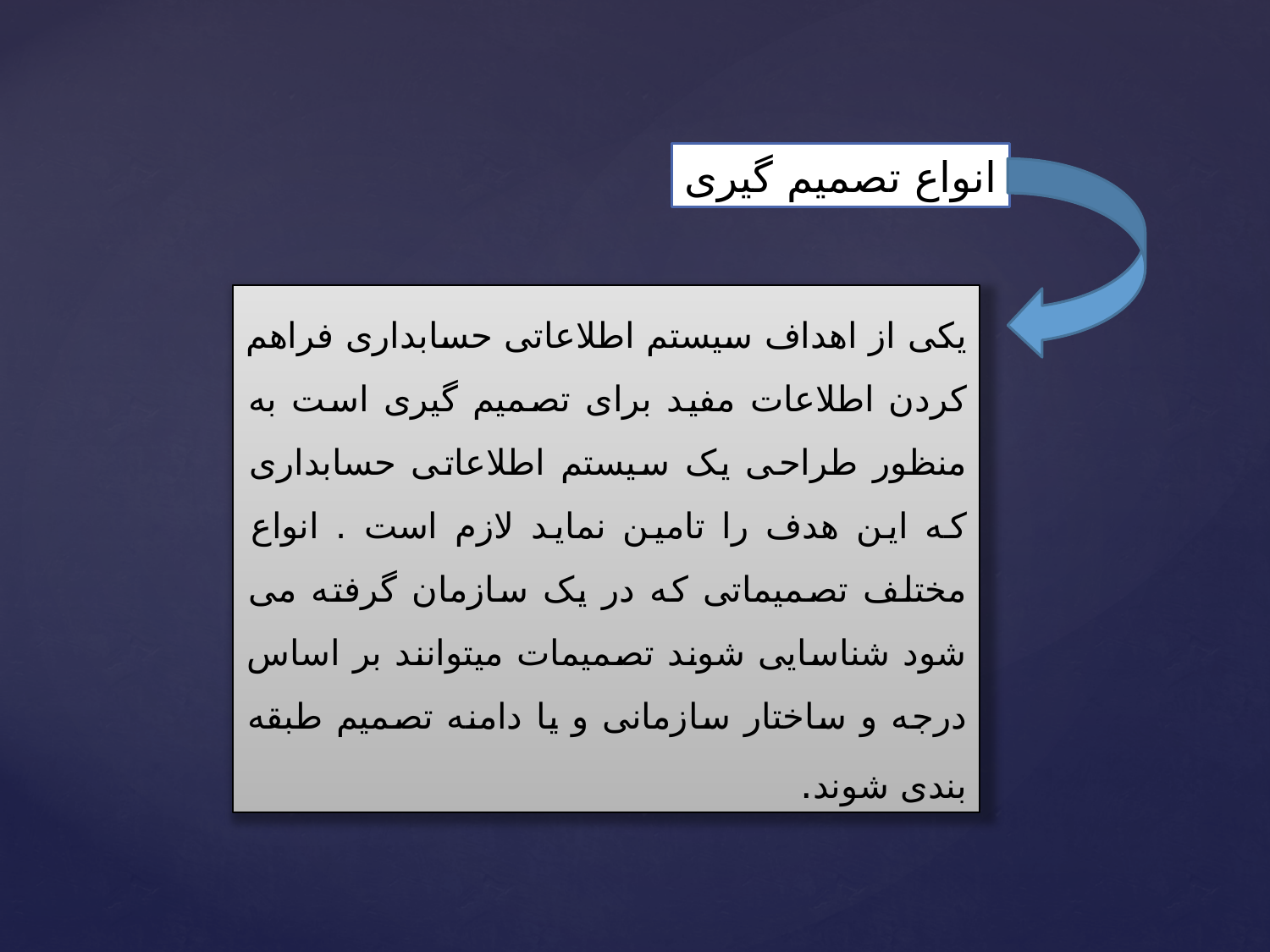

انواع تصمیم گیری

یکی از اهداف سیستم اطلاعاتی حسابداری فراهم کردن اطلاعات مفید برای تصمیم گیری است به منظور طراحی یک سیستم اطلاعاتی حسابداری که این هدف را تامین نماید لازم است . انواع مختلف تصمیماتی که در یک سازمان گرفته می شود شناسایی شوند تصمیمات میتوانند بر اساس درجه و ساختار سازمانی و یا دامنه تصمیم طبقه بندی شوند.